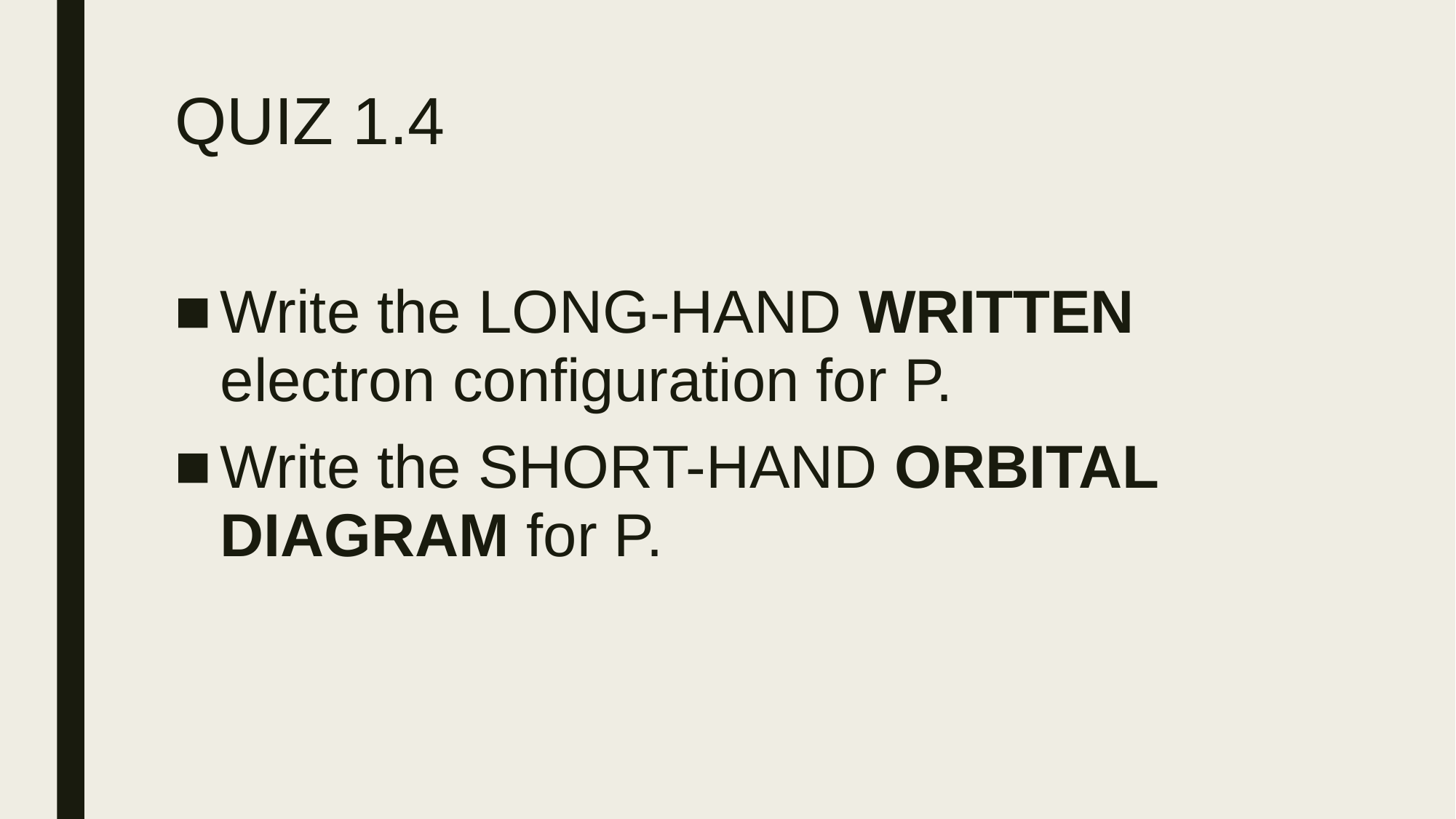

# QUIZ 1.4
Write the LONG-HAND WRITTEN electron configuration for P.
Write the SHORT-HAND ORBITAL DIAGRAM for P.